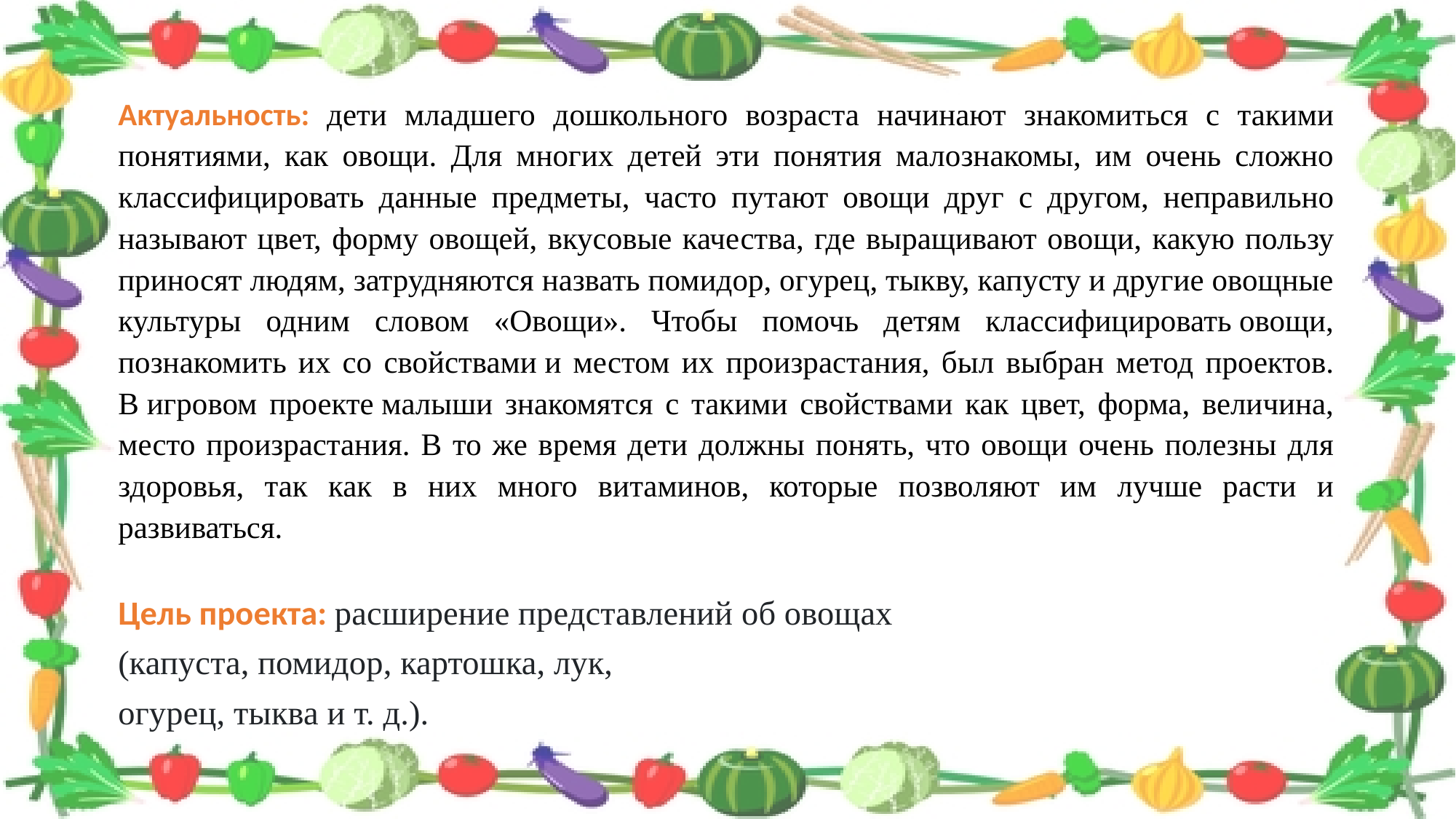

Актуальность: дети младшего дошкольного возраста начинают знакомиться с такими понятиями, как овощи. Для многих детей эти понятия малознакомы, им очень сложно классифицировать данные предметы, часто путают овощи друг с другом, неправильно называют цвет, форму овощей, вкусовые качества, где выращивают овощи, какую пользу приносят людям, затрудняются назвать помидор, огурец, тыкву, капусту и другие овощные культуры одним словом «Овощи». Чтобы помочь детям классифицировать овощи, познакомить их со свойствами и местом их произрастания, был выбран метод проектов. В игровом проекте малыши знакомятся с такими свойствами как цвет, форма, величина, место произрастания. В то же время дети должны понять, что овощи очень полезны для здоровья, так как в них много витаминов, которые позволяют им лучше расти и развиваться.

Цель проекта: расширение представлений об овощах
(капуста, помидор, картошка, лук,
огурец, тыква и т. д.).